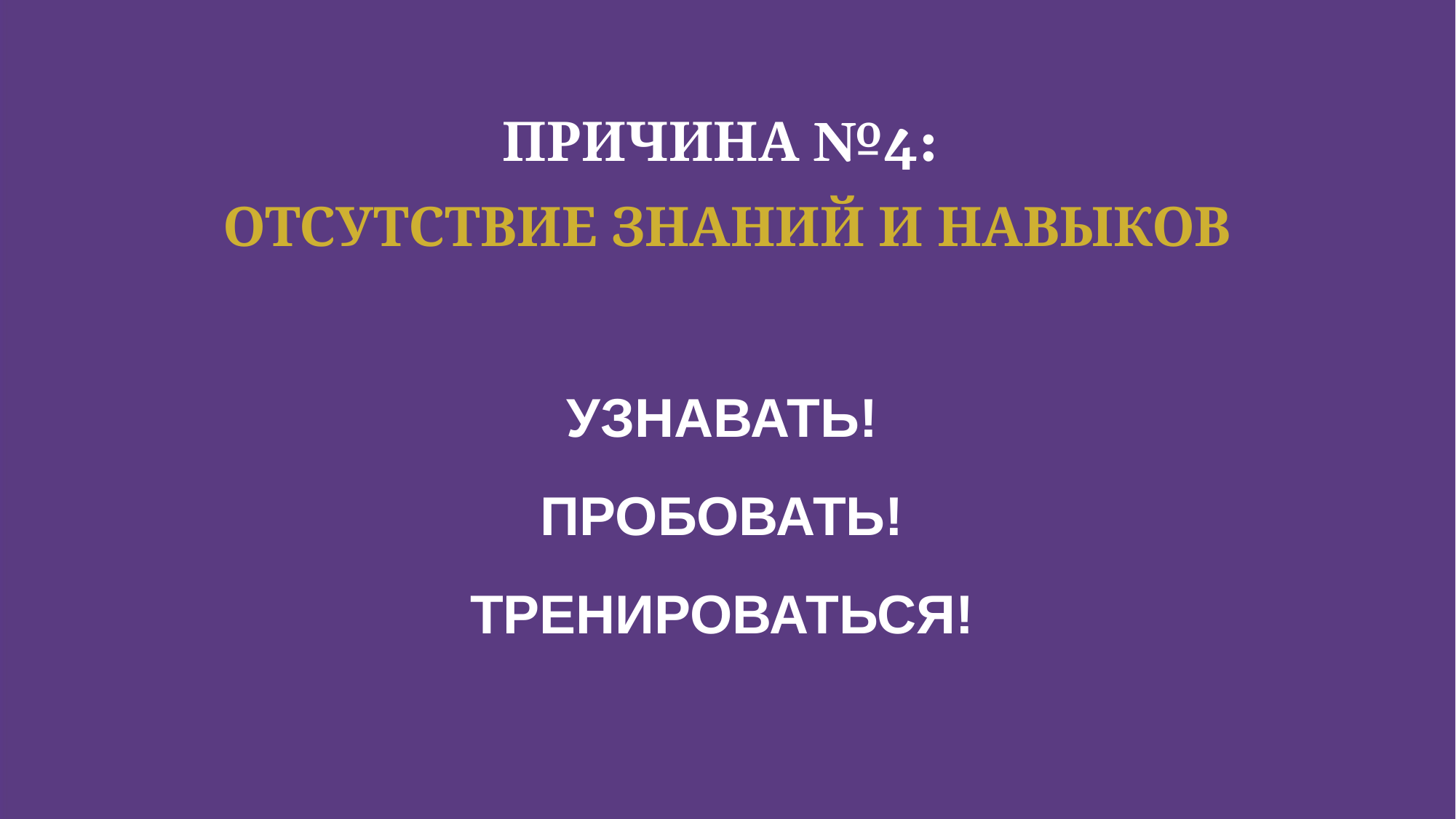

ПРИЧИНА №4:
ОТСУТСТВИЕ ЗНАНИЙ И НАВЫКОВ
УЗНАВАТЬ!
ПРОБОВАТЬ!
ТРЕНИРОВАТЬСЯ!